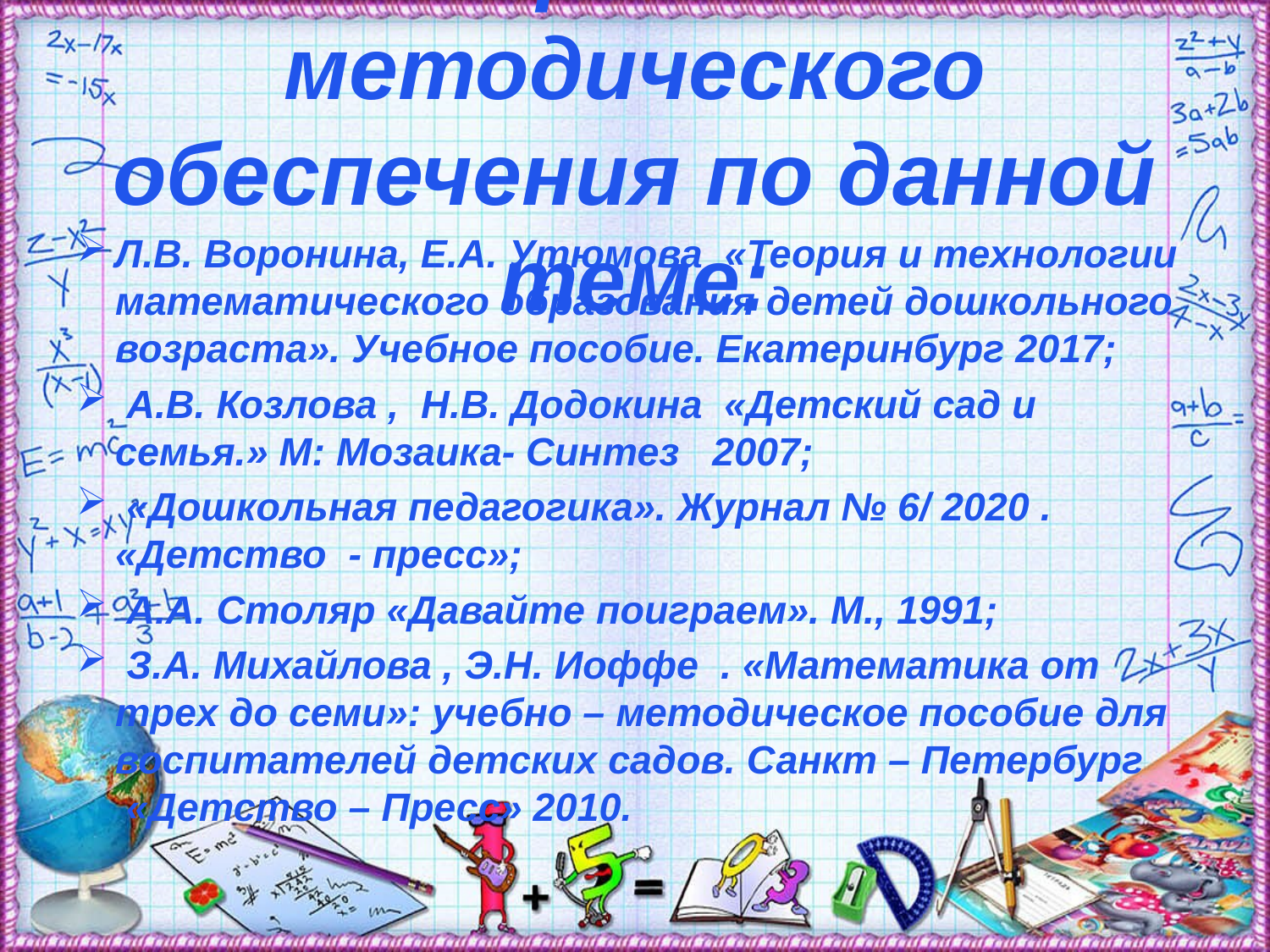

# Перечень методического обеспечения по данной теме:
Л.В. Воронина, Е.А. Утюмова  «Теория и технологии математического образования детей дошкольного возраста». Учебное пособие. Екатеринбург 2017;
 А.В. Козлова ,  Н.В. Додокина  «Детский сад и семья.» М: Мозаика- Синтез   2007;
 «Дошкольная педагогика». Журнал № 6/ 2020 . «Детство  - пресс»;
 А.А. Столяр «Давайте поиграем». М., 1991;
 З.А. Михайлова , Э.Н. Иоффе  . «Математика от трех до семи»: учебно – методическое пособие для воспитателей детских садов. Санкт – Петербург  «Детство – Пресс» 2010.